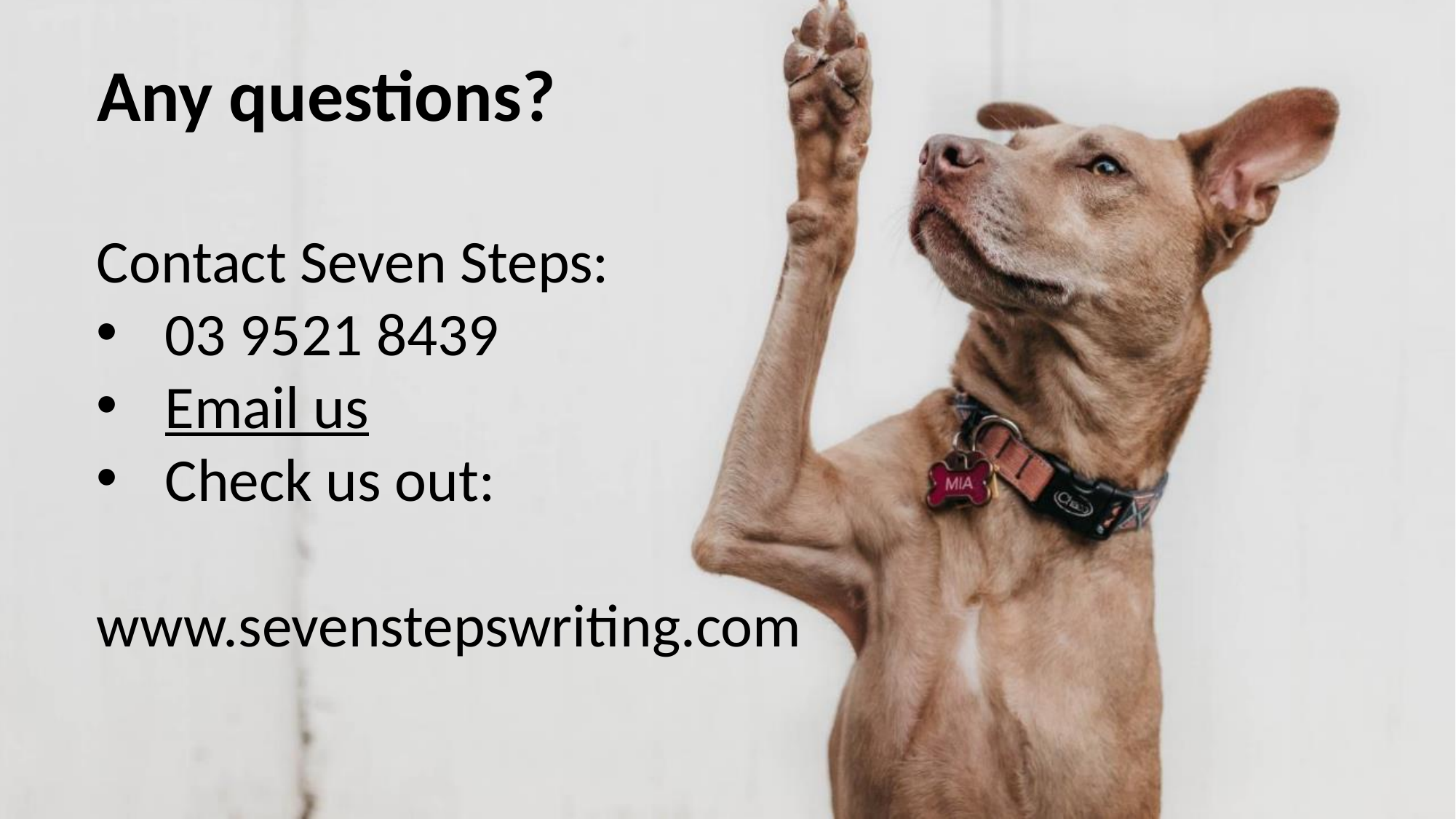

# Any questions?
Contact Seven Steps:
03 9521 8439
Email us
Check us out:

www.sevenstepswriting.com